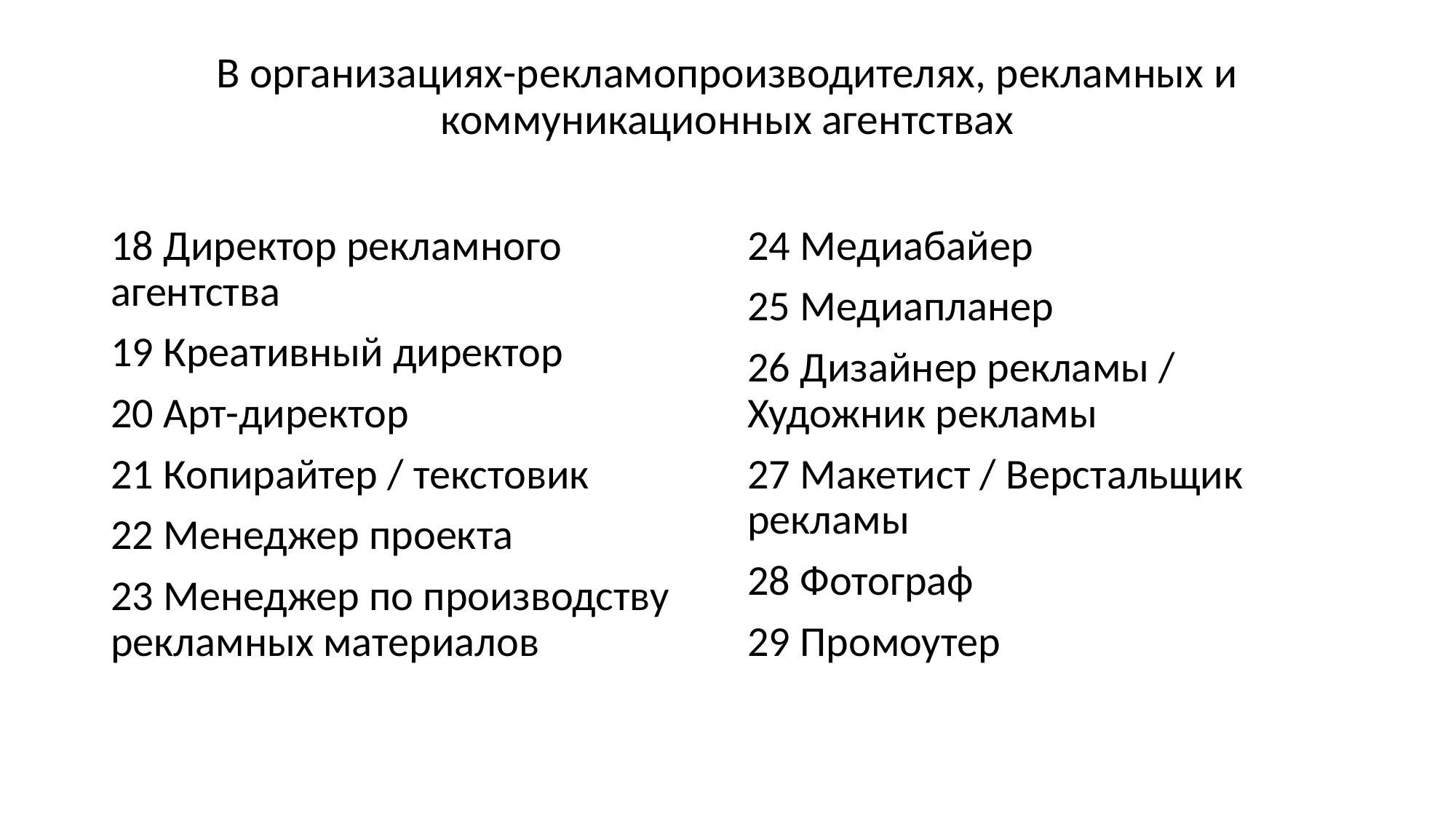

# В организациях-рекламопроизводителях, рекламных и коммуникационных агентствах
18 Директор рекламного агентства
19 Креативный директор
20 Арт-директор
21 Копирайтер / текстовик
22 Менеджер проекта
23 Менеджер по производству рекламных материалов

24 Медиабайер
25 Медиапланер
26 Дизайнер рекламы / Художник рекламы
27 Макетист / Верстальщик рекламы
28 Фотограф
29 Промоутер